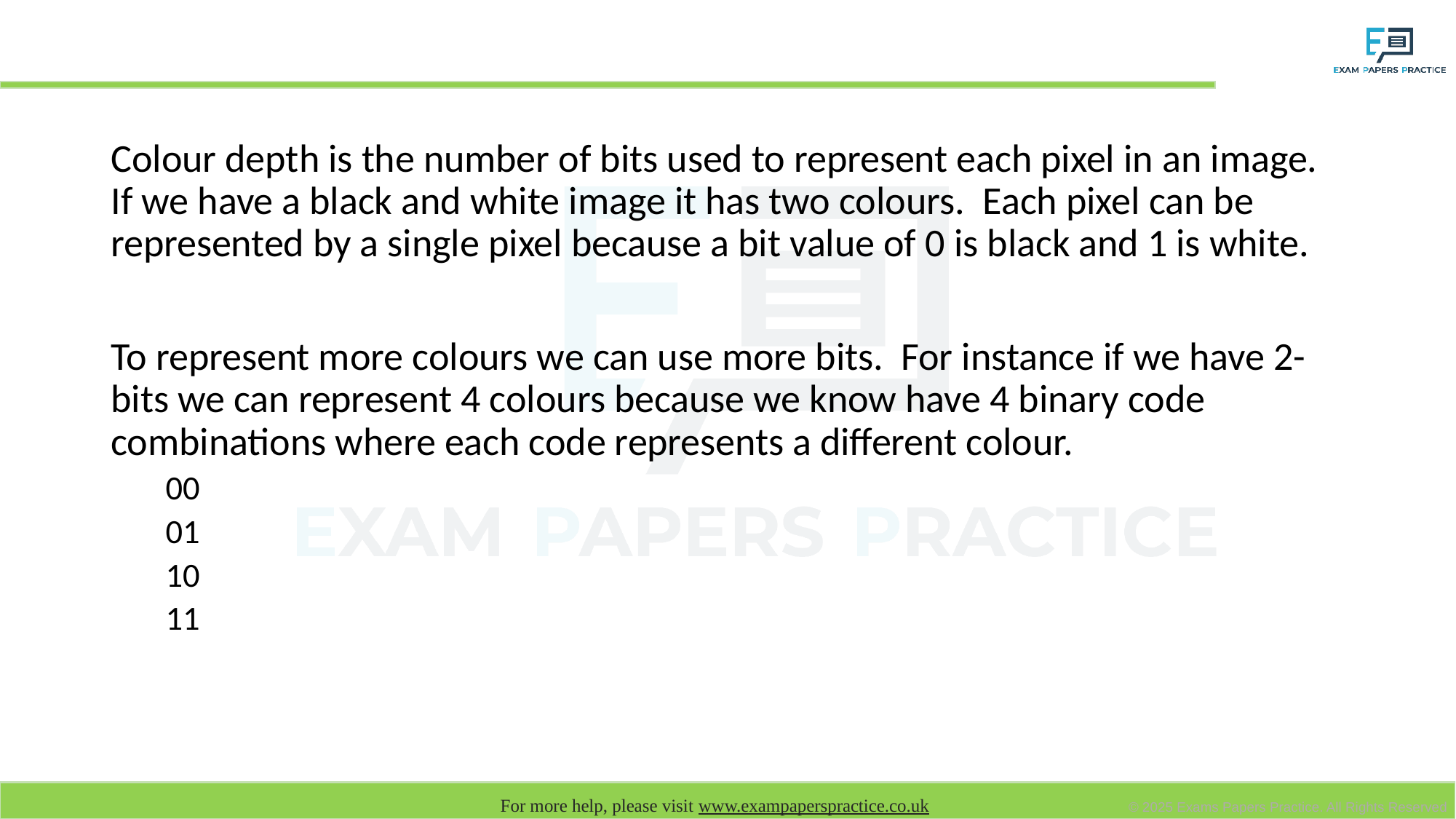

# Colour depth
Colour depth is the number of bits used to represent each pixel in an image. If we have a black and white image it has two colours.  Each pixel can be represented by a single pixel because a bit value of 0 is black and 1 is white.

To represent more colours we can use more bits.  For instance if we have 2-bits we can represent 4 colours because we know have 4 binary code combinations where each code represents a different colour.
00
01
10
11